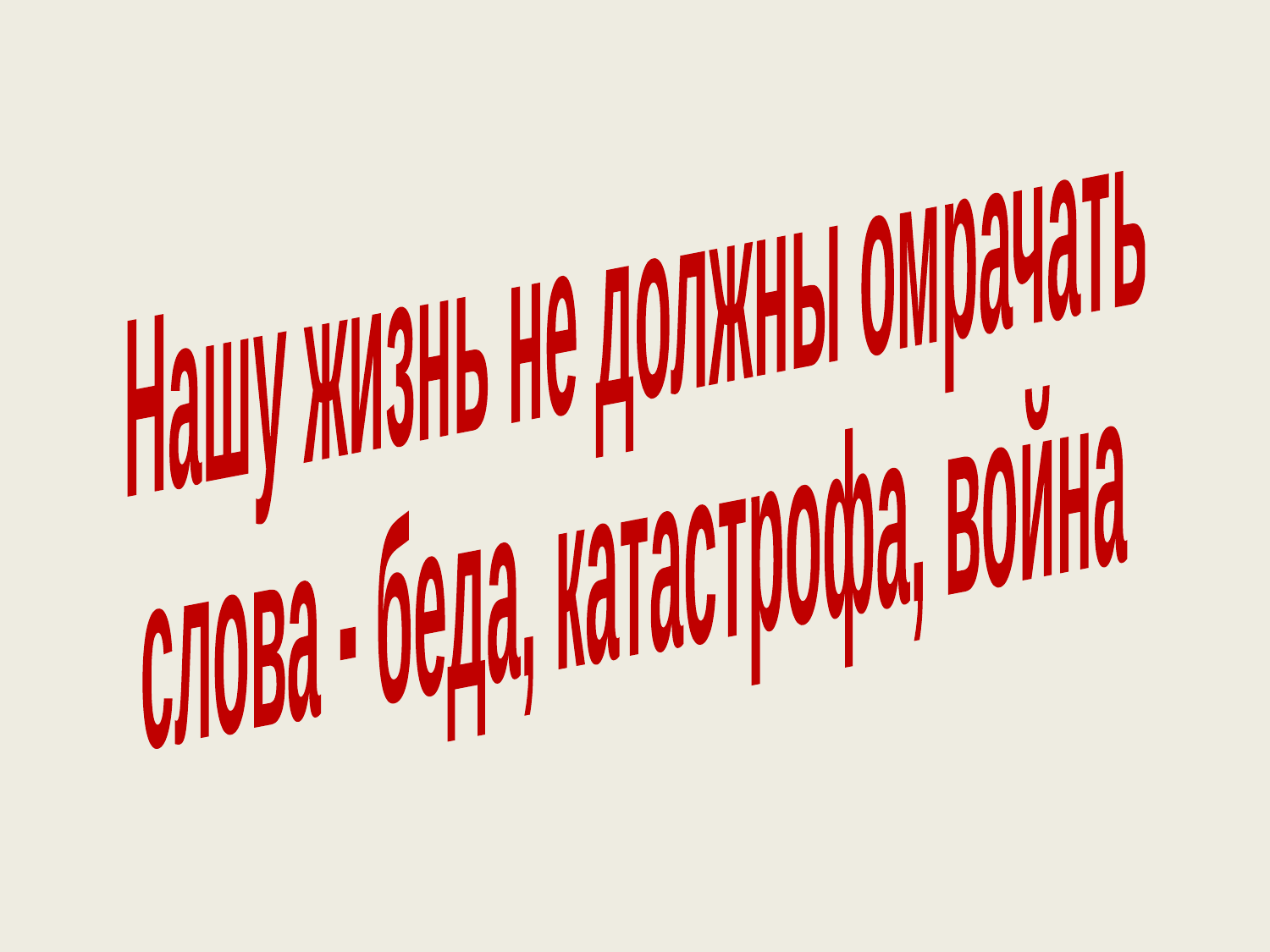

Нашу жизнь не должны омрачать
слова - беда, катастрофа, война